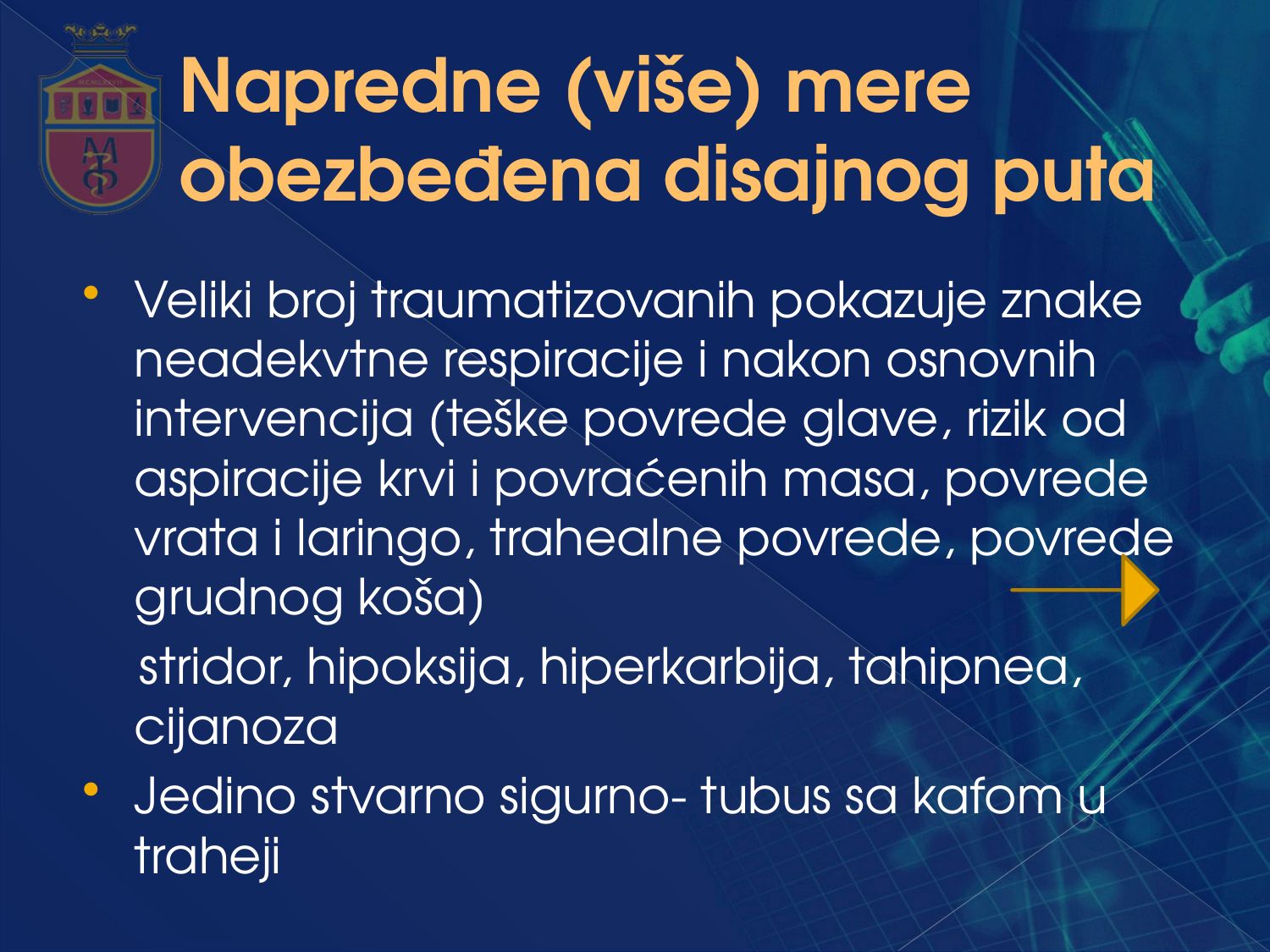

# Napredne (više) mere obezbeđena disajnog puta
Veliki broj traumatizovanih pokazuje znake neadekvtne respiracije i nakon osnovnih intervencija (teške povrede glave, rizik od aspiracije krvi i povraćenih masa, povrede vrata i laringo, trahealne povrede, povrede grudnog koša)
    stridor, hipoksija, hiperkarbija, tahipnea, cijanoza
Jedino stvarno sigurno- tubus sa kafom u traheji